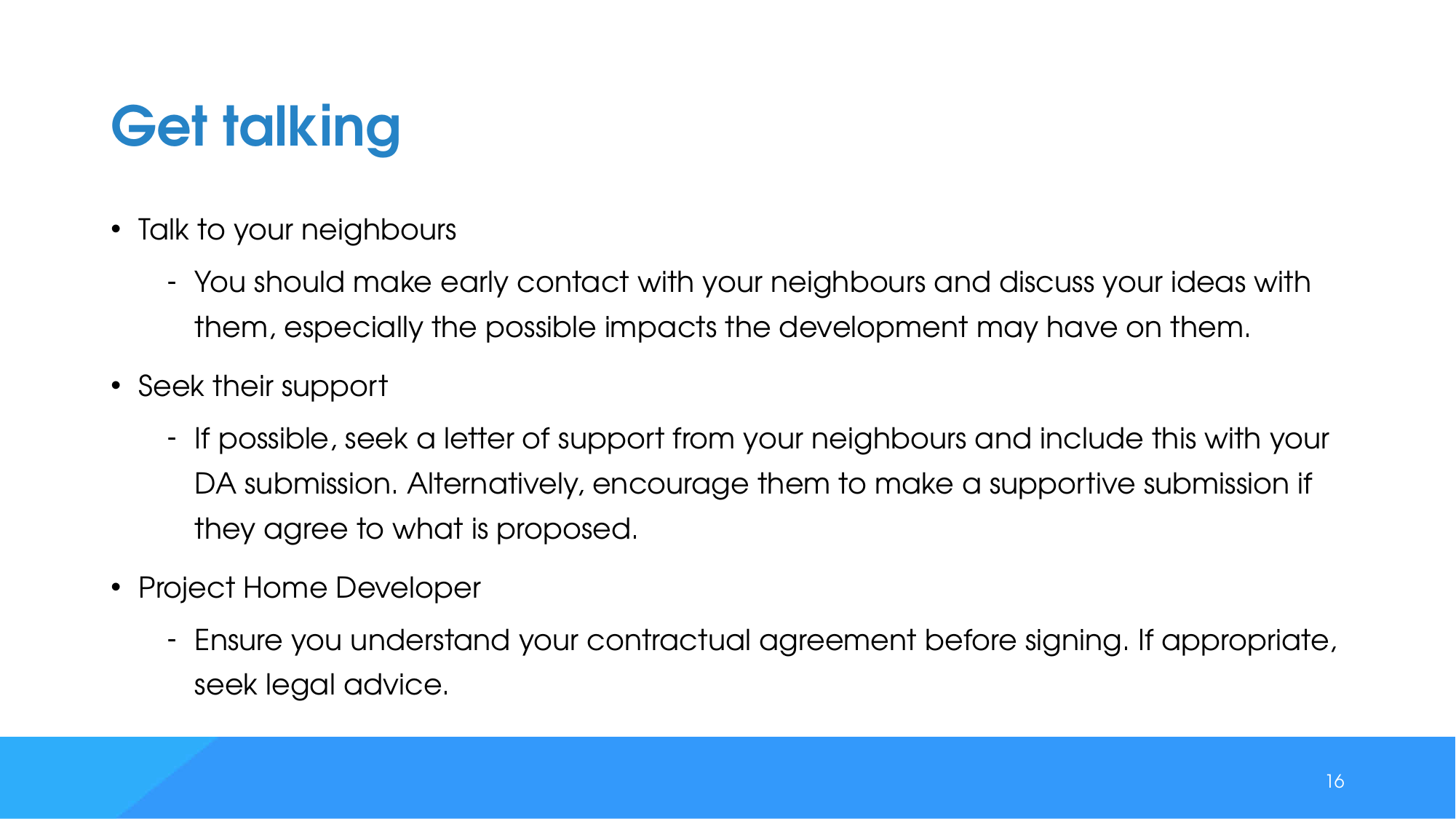

# Get talking
Talk to your neighbours
You should make early contact with your neighbours and discuss your ideas with them, especially the possible impacts the development may have on them.
Seek their support
If possible, seek a letter of support from your neighbours and include this with your DA submission. Alternatively, encourage them to make a supportive submission if they agree to what is proposed.
Project Home Developer
Ensure you understand your contractual agreement before signing. If appropriate, seek legal advice.
16